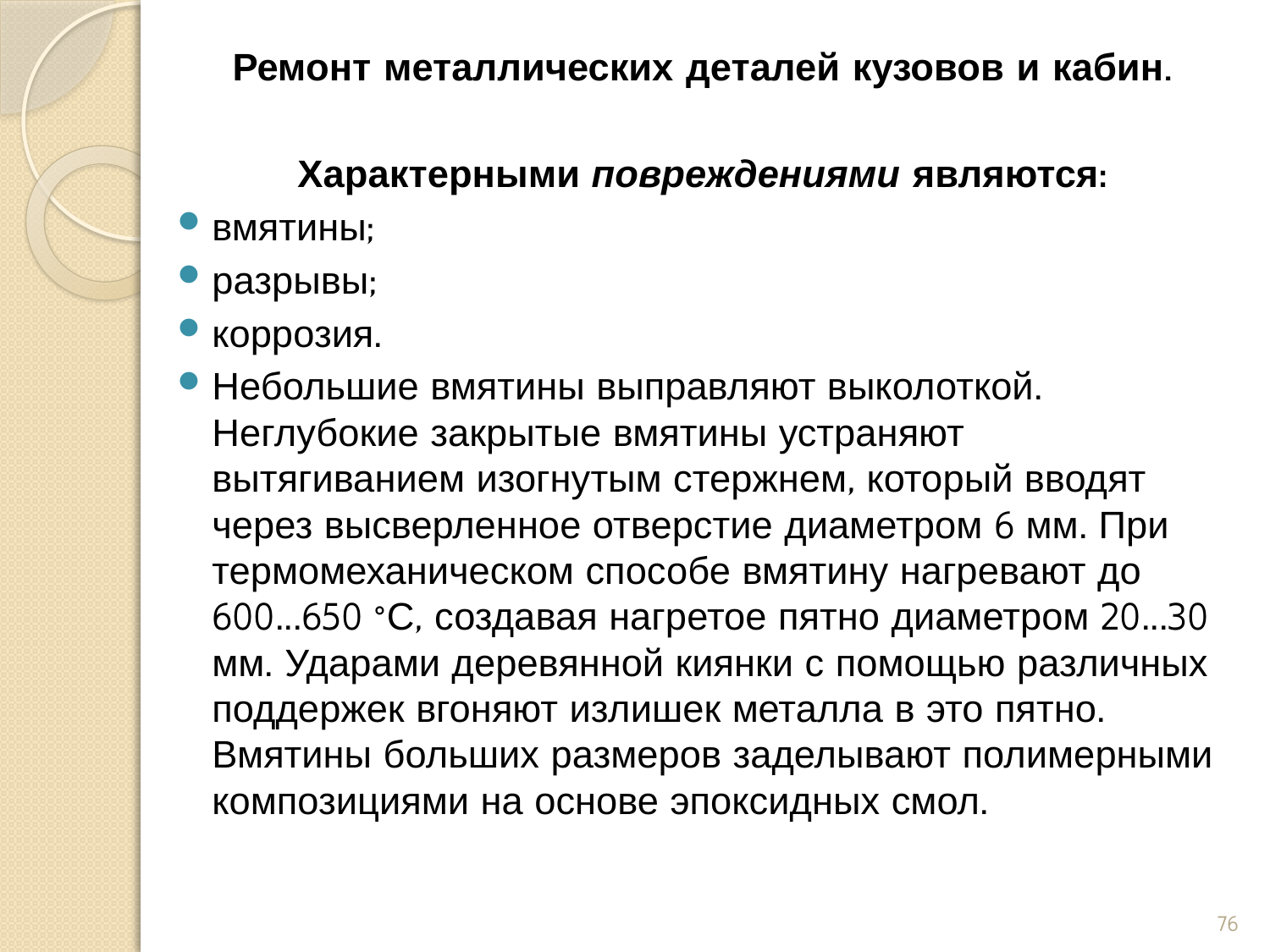

Ремонт металлических деталей кузовов и кабин.

Харак­терными повреждениями являются:
вмятины;
разрывы;
коррозия.
Небольшие вмятины выправляют выколоткой. Неглубокие закрытые вмятины устраняют вытягиванием изогнутым стержнем, который вводят через высверленное отверстие диа­метром 6 мм. При термомеханическом способе вмятину на­гревают до 600...650 °С, создавая нагретое пятно диаметром 20...30 мм. Ударами деревянной киянки с помощью различных поддержек вгоняют излишек металла в это пятно. Вмятины больших размеров заделывают полимерными композициями на основе эпоксидных смол.
76